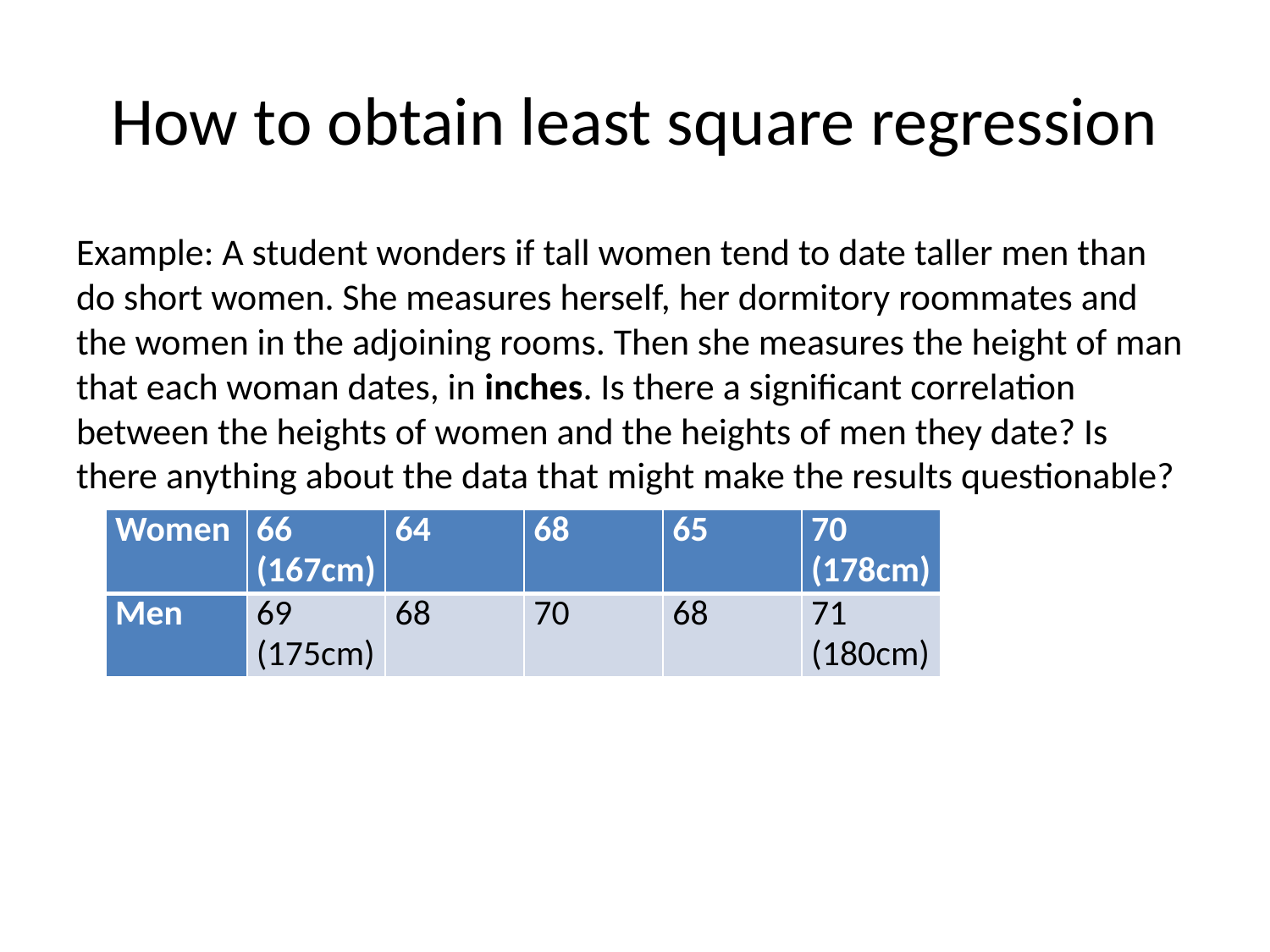

# How to obtain least square regression
Example: A student wonders if tall women tend to date taller men than do short women. She measures herself, her dormitory roommates and the women in the adjoining rooms. Then she measures the height of man that each woman dates, in inches. Is there a significant correlation between the heights of women and the heights of men they date? Is there anything about the data that might make the results questionable?

| Women | 66 (167cm) | 64 | 68 | 65 | 70 (178cm) |
| --- | --- | --- | --- | --- | --- |
| Men | 69 (175cm) | 68 | 70 | 68 | 71 (180cm) |